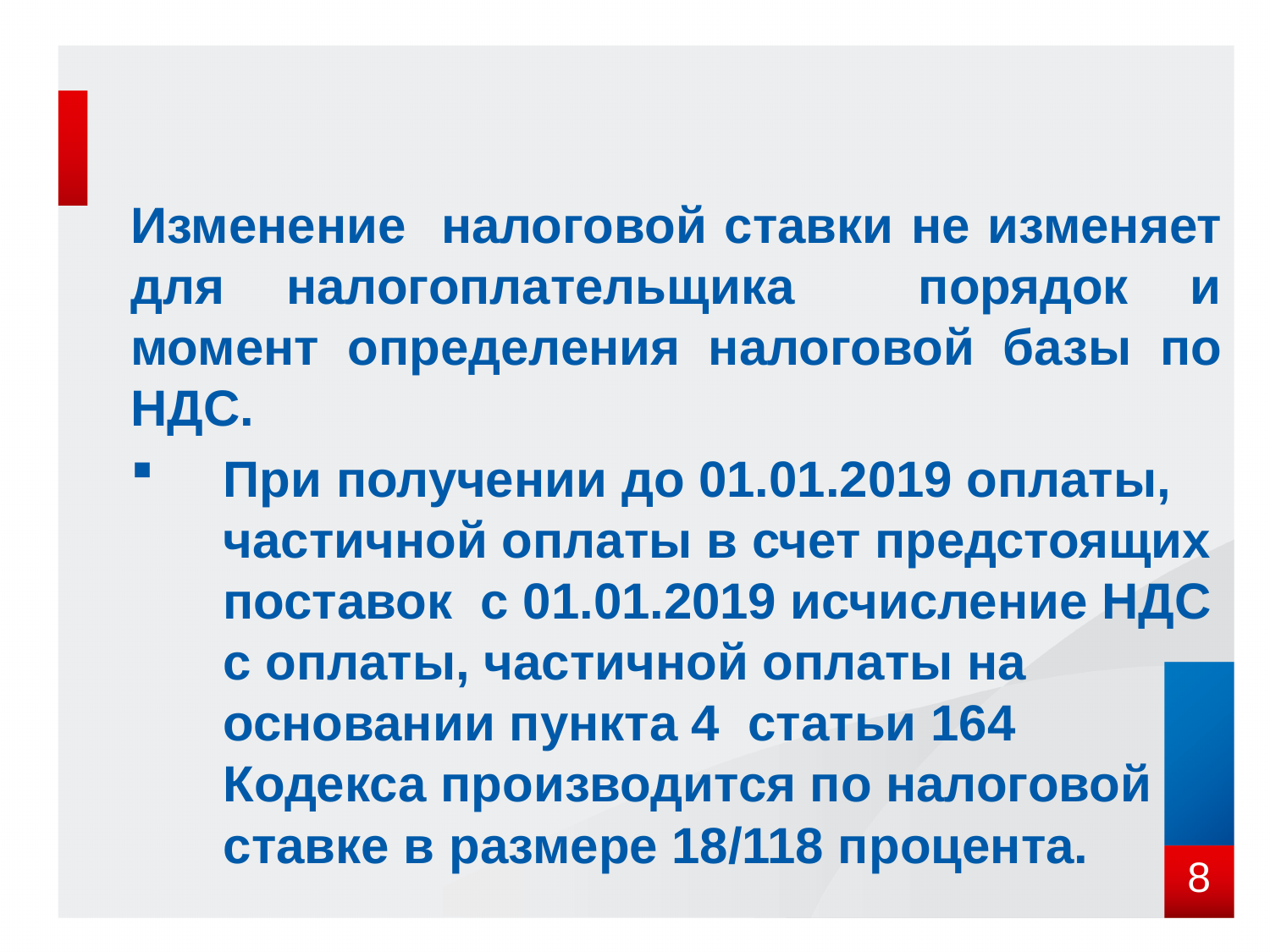

#
Изменение  налоговой ставки не изменяет для налогоплательщика  порядок и момент определения налоговой базы по НДС.
При получении до 01.01.2019 оплаты, частичной оплаты в счет предстоящих поставок  с 01.01.2019 исчисление НДС с оплаты, частичной оплаты на основании пункта 4  статьи 164 Кодекса производится по налоговой ставке в размере 18/118 процента.

8